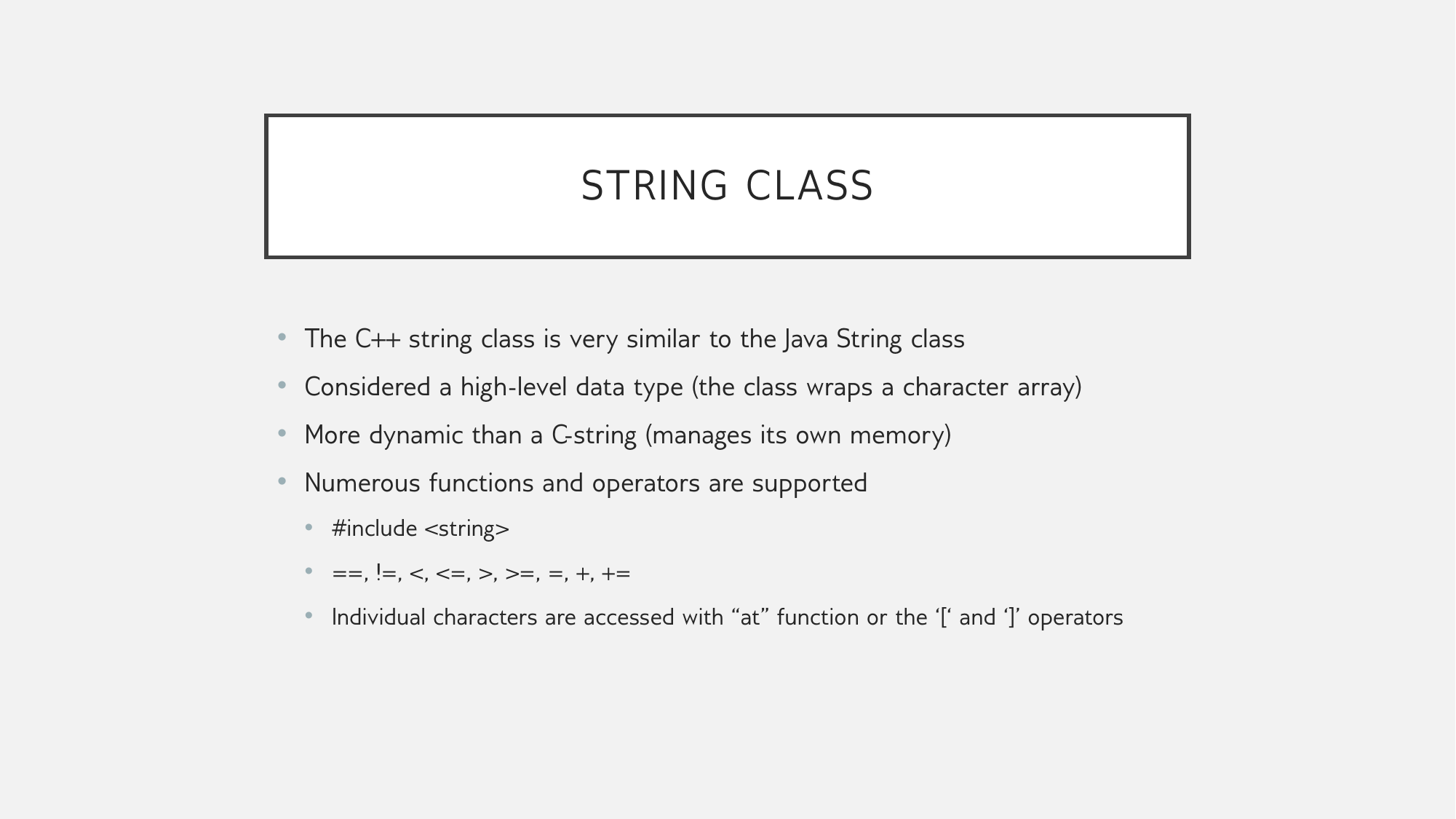

# string Class
The C++ string class is very similar to the Java String class
Considered a high-level data type (the class wraps a character array)
More dynamic than a C-string (manages its own memory)
Numerous functions and operators are supported
#include <string>
==, !=, <, <=, >, >=, =, +, +=
Individual characters are accessed with “at” function or the ‘[‘ and ‘]’ operators